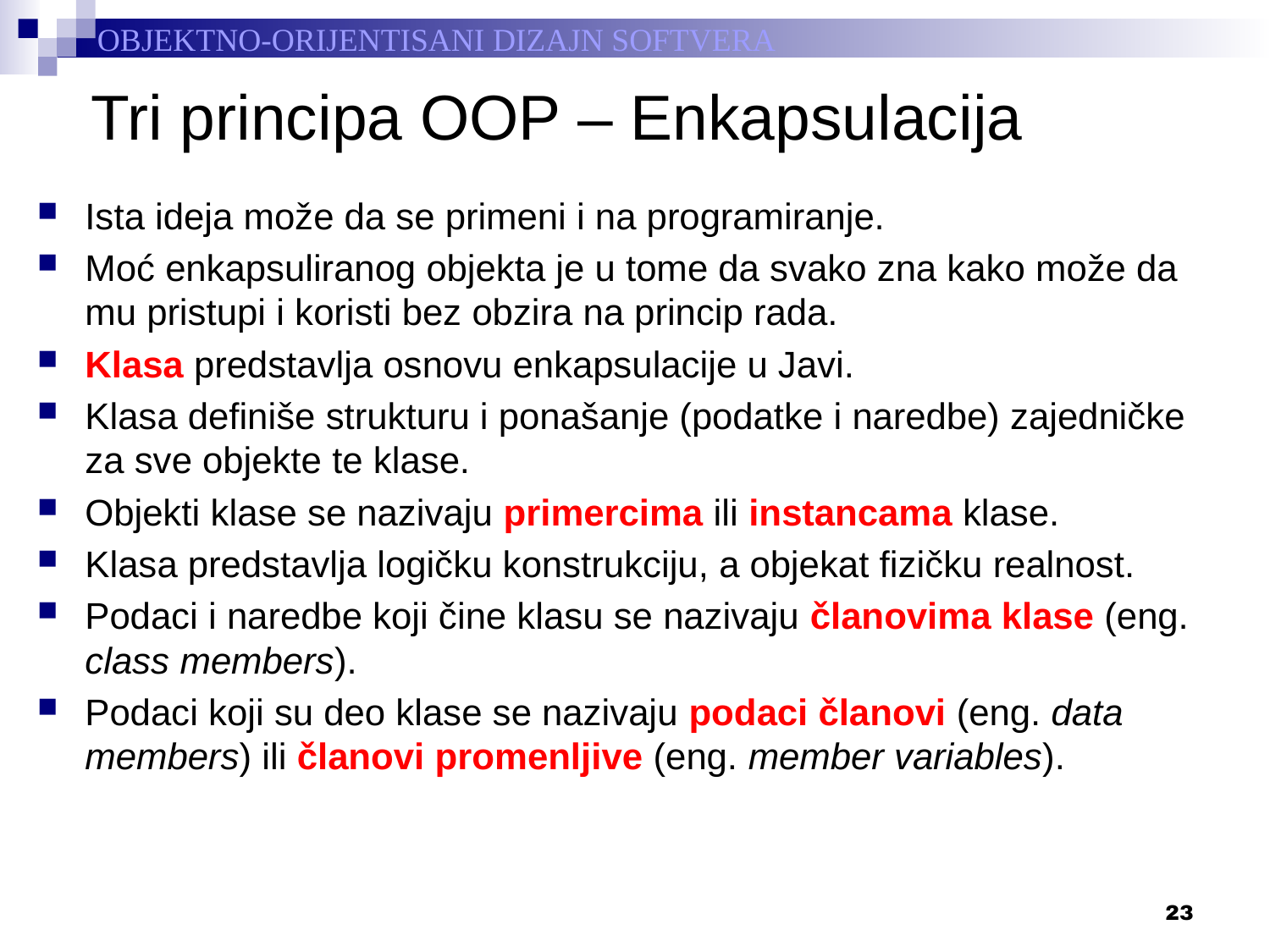

# Tri principa OOP – Enkapsulacija
Ista ideja može da se primeni i na programiranje.
Moć enkapsuliranog objekta je u tome da svako zna kako može da mu pristupi i koristi bez obzira na princip rada.
Klasa predstavlja osnovu enkapsulacije u Javi.
Klasa definiše strukturu i ponašanje (podatke i naredbe) zajedničke za sve objekte te klase.
Objekti klase se nazivaju primercima ili instancama klase.
Klasa predstavlja logičku konstrukciju, a objekat fizičku realnost.
Podaci i naredbe koji čine klasu se nazivaju članovima klase (eng. class members).
Podaci koji su deo klase se nazivaju podaci članovi (eng. data members) ili članovi promenljive (eng. member variables).
23